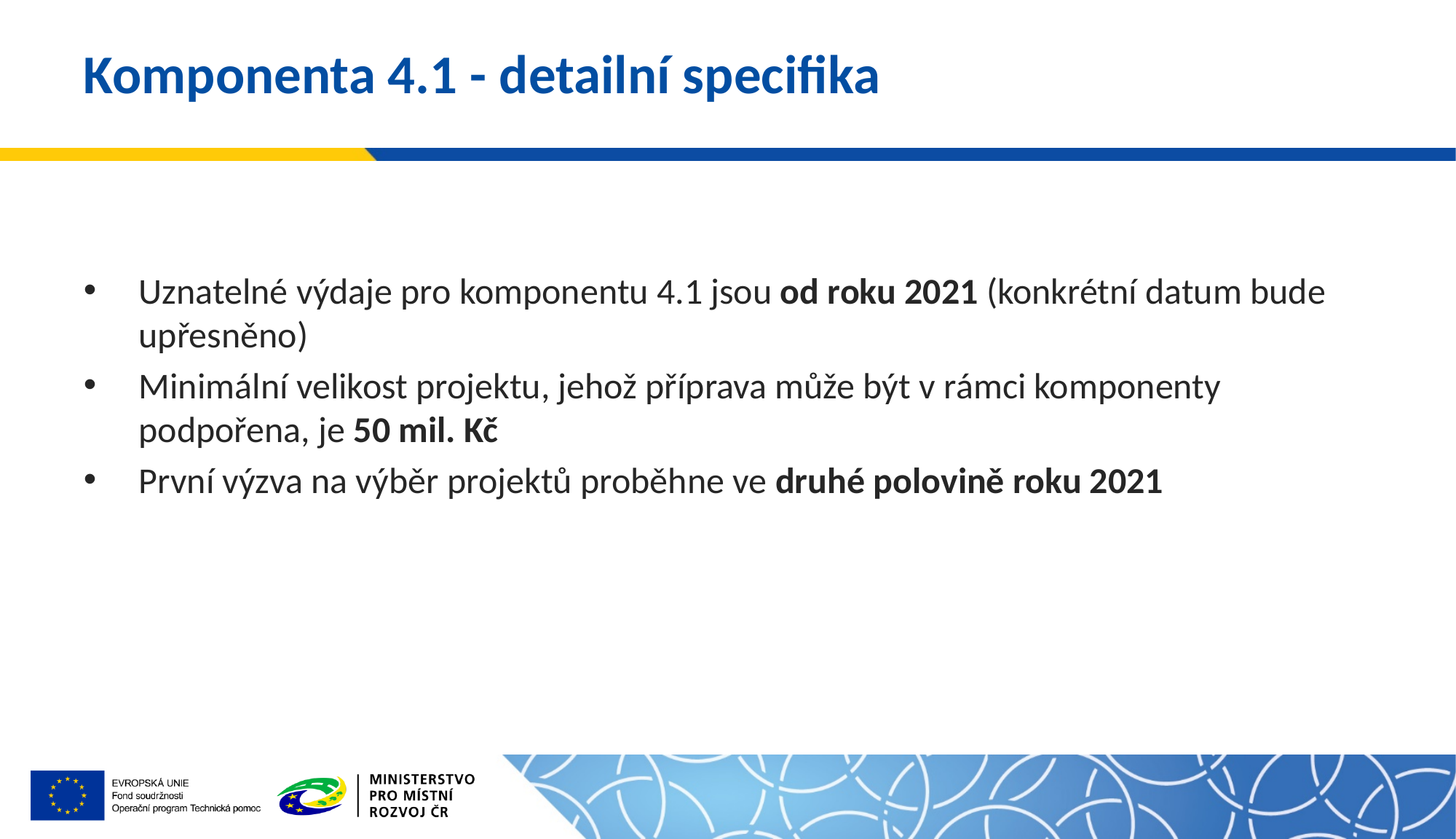

# Komponenta 4.1 - detailní specifika
Uznatelné výdaje pro komponentu 4.1 jsou od roku 2021 (konkrétní datum bude upřesněno)
Minimální velikost projektu, jehož příprava může být v rámci komponenty podpořena, je 50 mil. Kč
První výzva na výběr projektů proběhne ve druhé polovině roku 2021